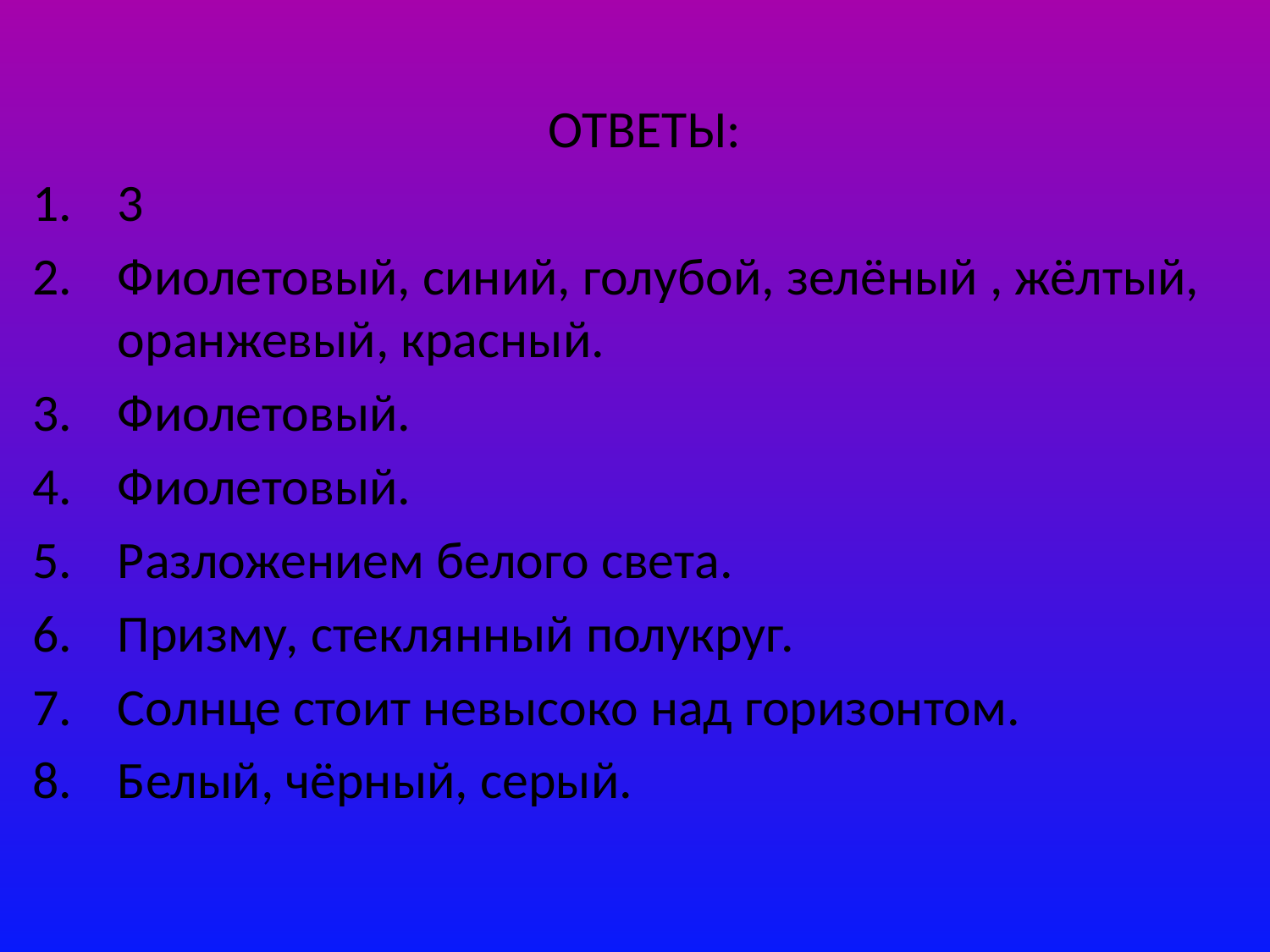

ОТВЕТЫ:
3
Фиолетовый, синий, голубой, зелёный , жёлтый, оранжевый, красный.
Фиолетовый.
Фиолетовый.
Разложением белого света.
Призму, стеклянный полукруг.
Солнце стоит невысоко над горизонтом.
Белый, чёрный, серый.